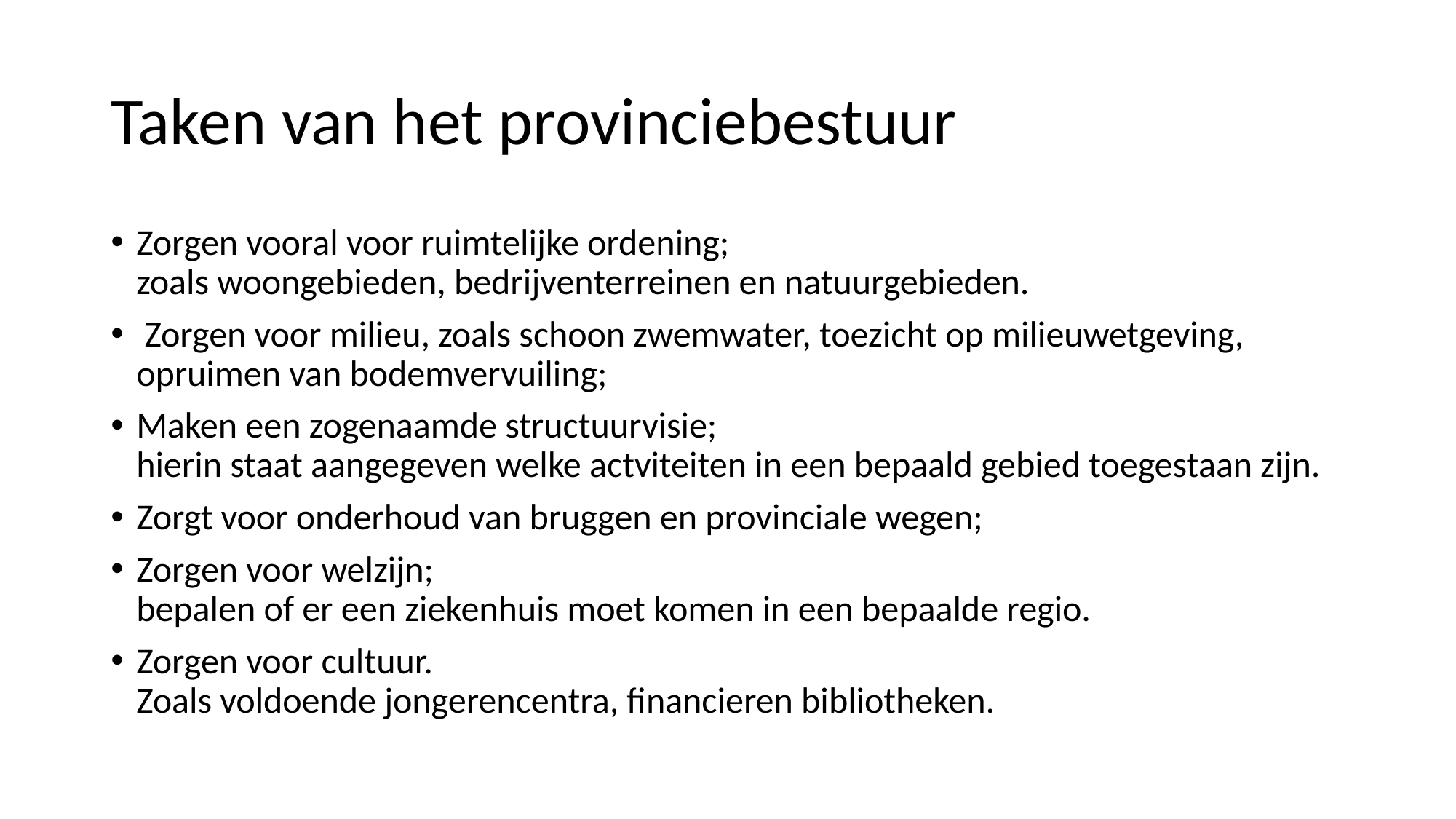

# Taken van het provinciebestuur
Zorgen vooral voor ruimtelijke ordening;
zoals woongebieden, bedrijventerreinen en natuurgebieden.
 Zorgen voor milieu, zoals schoon zwemwater, toezicht op milieuwetgeving, opruimen van bodemvervuiling;
Maken een zogenaamde structuurvisie;
hierin staat aangegeven welke actviteiten in een bepaald gebied toegestaan zijn.
Zorgt voor onderhoud van bruggen en provinciale wegen;
Zorgen voor welzijn;
bepalen of er een ziekenhuis moet komen in een bepaalde regio.
Zorgen voor cultuur.
Zoals voldoende jongerencentra, financieren bibliotheken.